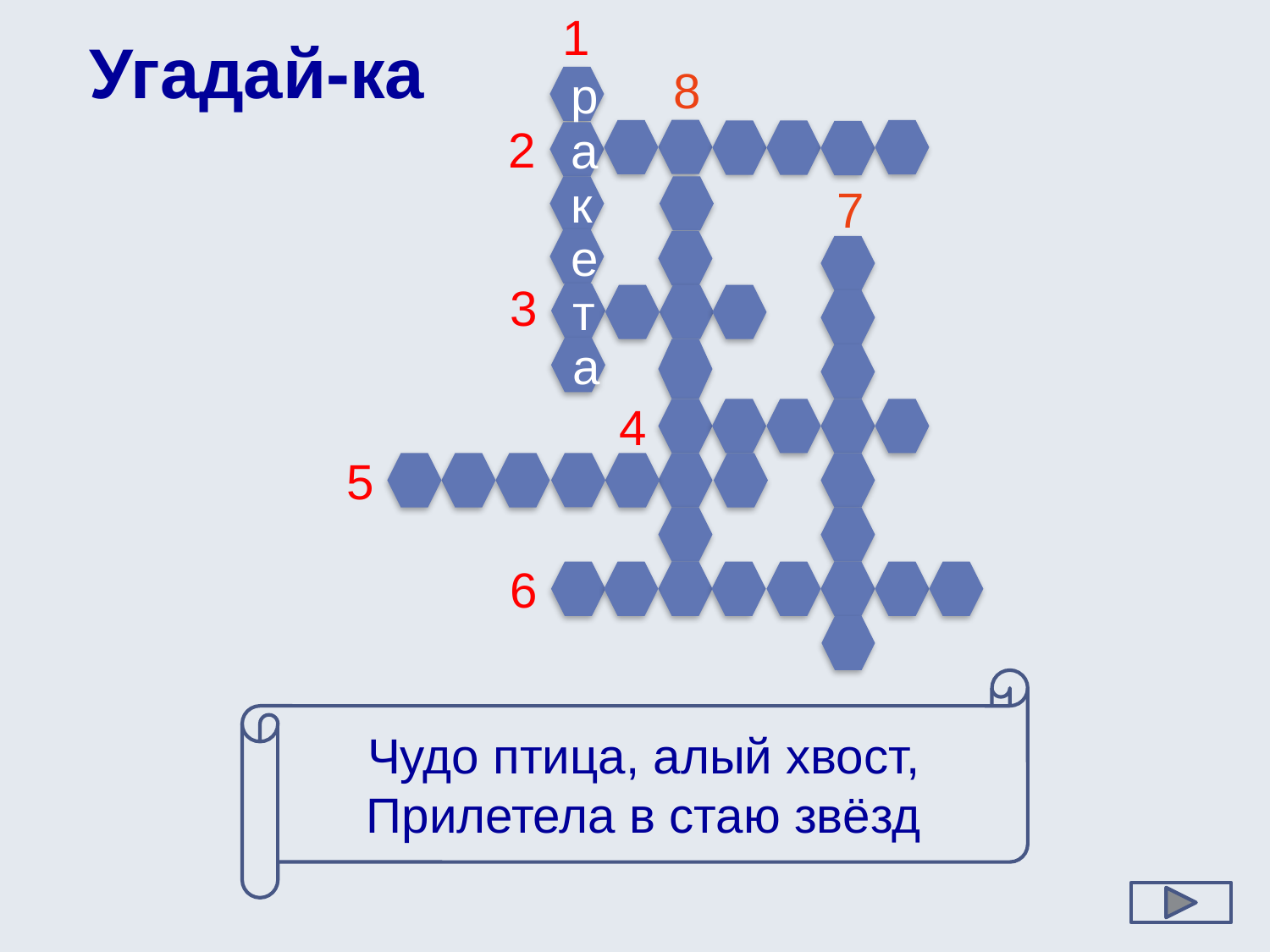

1
Угадай-ка
8
р
2

а
7
к

е

3
т

а

4

5

6

Чудо птица, алый хвост,
Прилетела в стаю звёзд